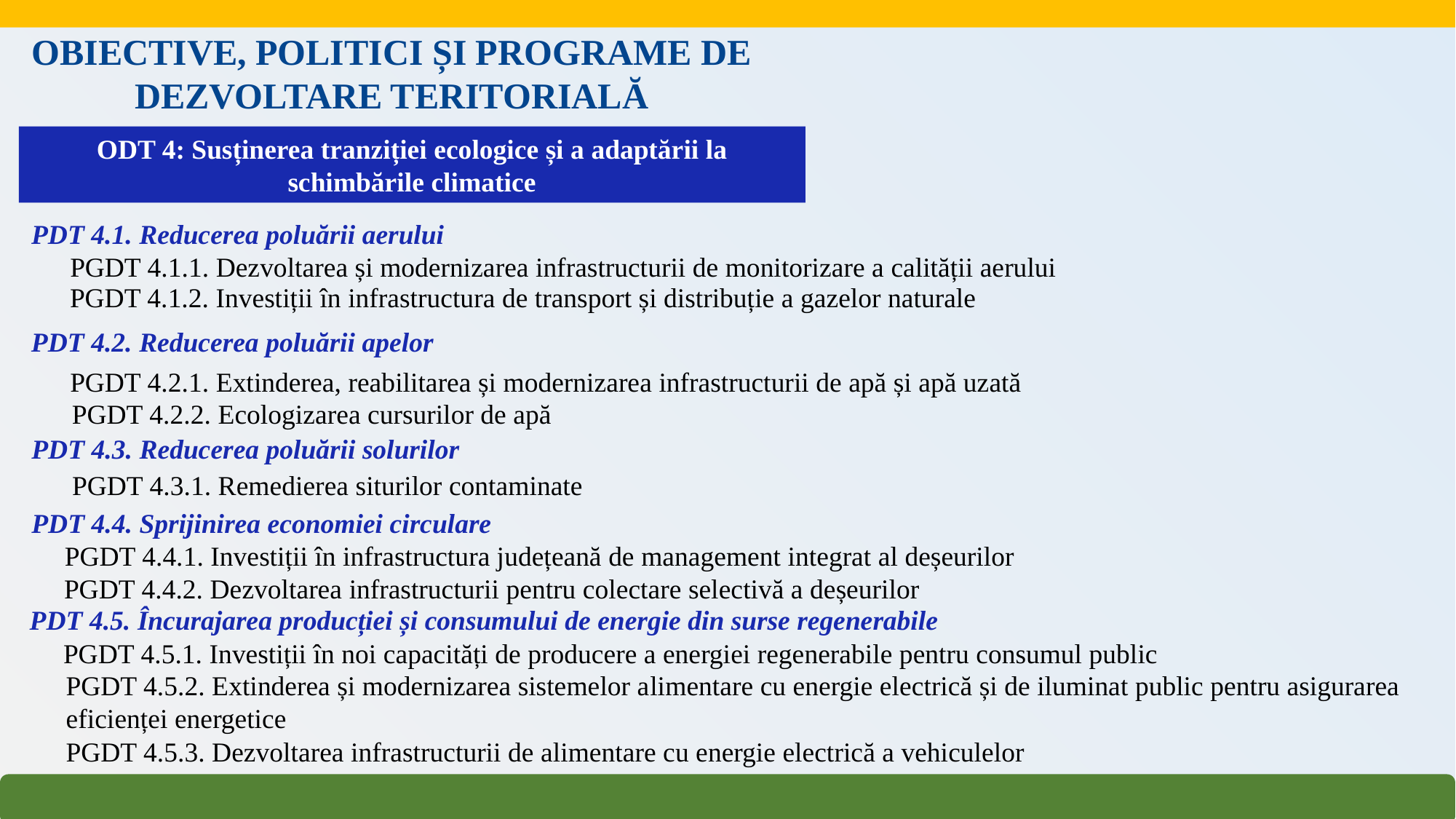

OBIECTIVE, POLITICI ȘI PROGRAME DE
DEZVOLTARE TERITORIALĂ
ODT 4: Susținerea tranziției ecologice și a adaptării la schimbările climatice
PDT 4.1. Reducerea poluării aerului
PGDT 4.1.1. Dezvoltarea și modernizarea infrastructurii de monitorizare a calității aerului
PGDT 4.1.2. Investiții în infrastructura de transport și distribuție a gazelor naturale
PDT 4.2. Reducerea poluării apelor
PGDT 4.2.1. Extinderea, reabilitarea și modernizarea infrastructurii de apă și apă uzată
PGDT 4.2.2. Ecologizarea cursurilor de apă
PDT 4.3. Reducerea poluării solurilor
PGDT 4.3.1. Remedierea siturilor contaminate
PDT 4.4. Sprijinirea economiei circulare
PGDT 4.4.1. Investiții în infrastructura județeană de management integrat al deșeurilor
PGDT 4.4.2. Dezvoltarea infrastructurii pentru colectare selectivă a deșeurilor
PDT 4.5. Încurajarea producției și consumului de energie din surse regenerabile
PGDT 4.5.1. Investiții în noi capacități de producere a energiei regenerabile pentru consumul public
PGDT 4.5.2. Extinderea și modernizarea sistemelor alimentare cu energie electrică și de iluminat public pentru asigurarea eficienței energetice
PGDT 4.5.3. Dezvoltarea infrastructurii de alimentare cu energie electrică a vehiculelor